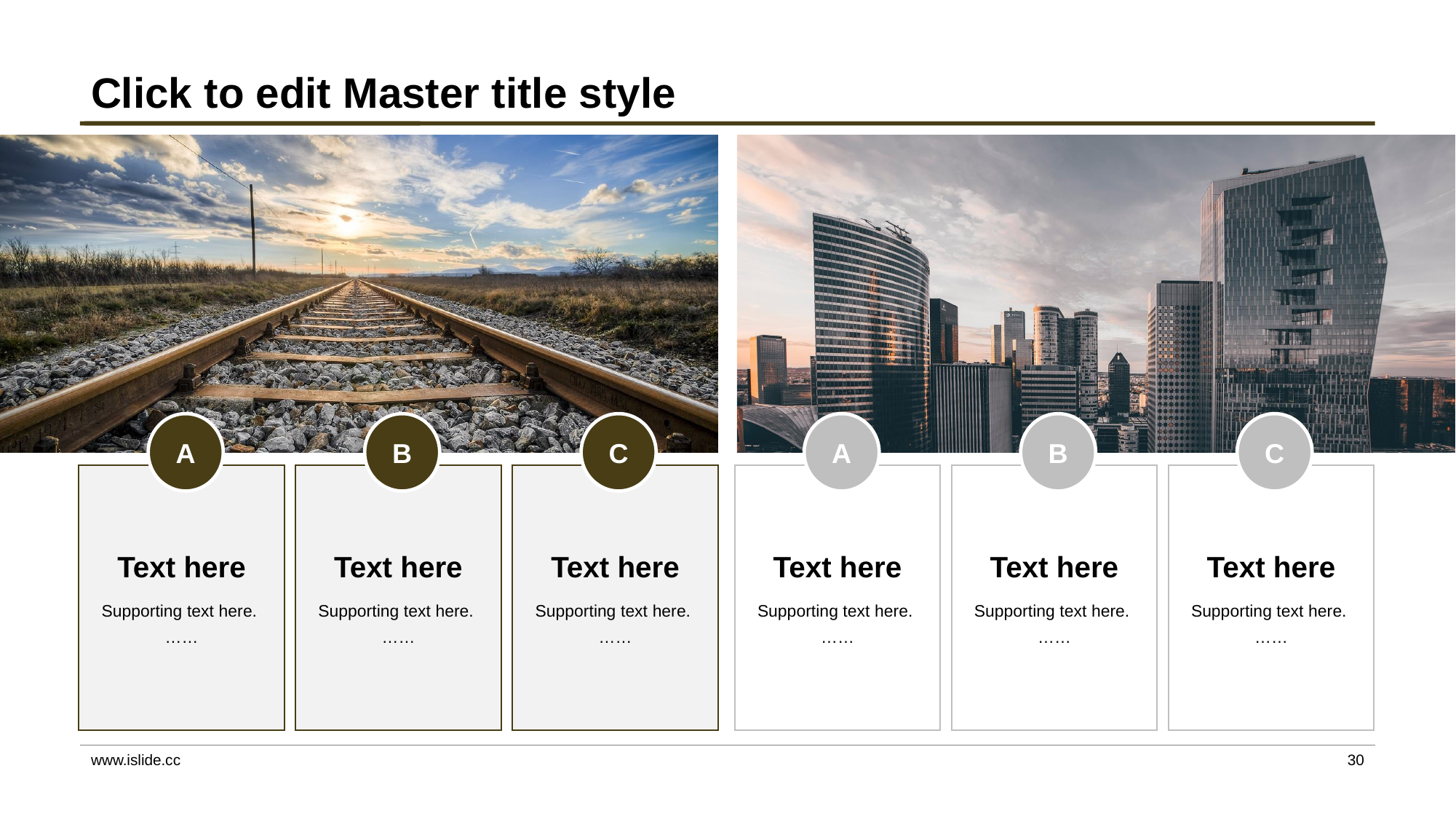

# Click to edit Master title style

A
B
C

Text here
Supporting text here.
……
Text here
Supporting text here.
……
Text here
Supporting text here.
……
A
B
C

Text here
Supporting text here.
……
Text here
Supporting text here.
……
Text here
Supporting text here.
……
www.islide.cc
30